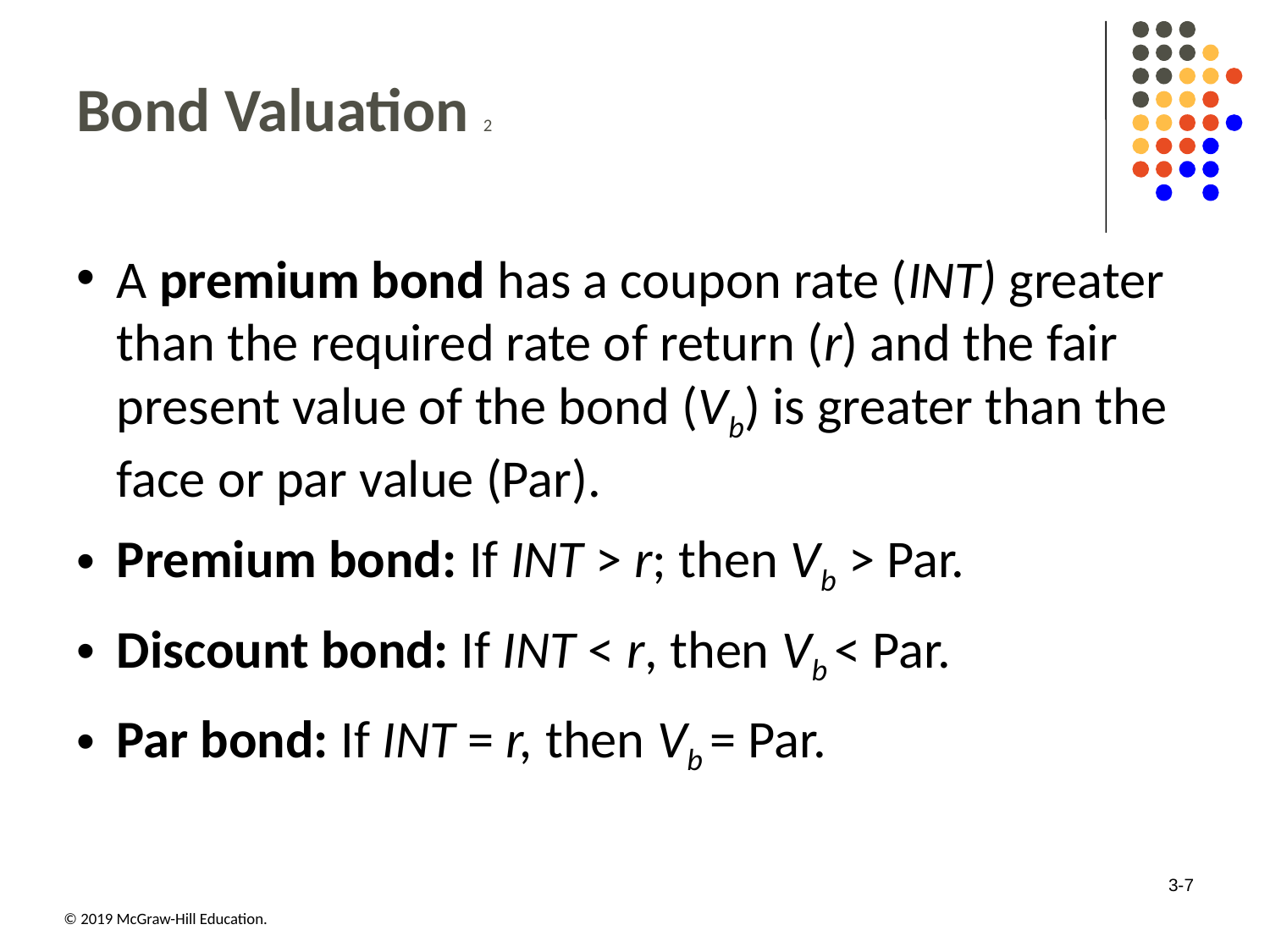

# Bond Valuation 2
A premium bond has a coupon rate (INT) greater than the required rate of return (r) and the fair present value of the bond (Vb) is greater than the face or par value (Par).
Premium bond: If INT > r; then Vb > Par.
Discount bond: If INT < r, then Vb < Par.
Par bond: If INT = r, then Vb = Par.
3-7